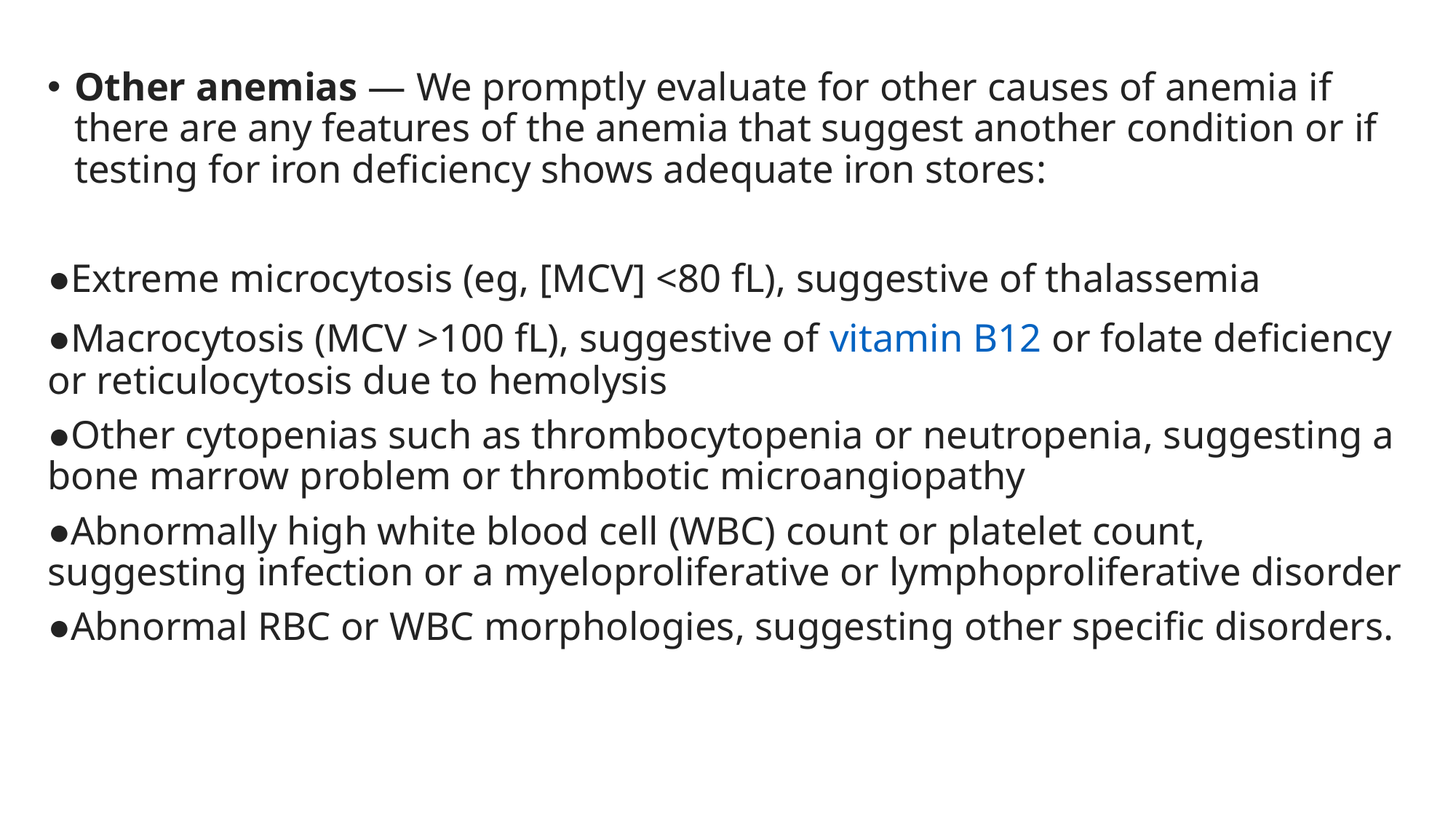

Other anemias — We promptly evaluate for other causes of anemia if there are any features of the anemia that suggest another condition or if testing for iron deficiency shows adequate iron stores:

●Extreme microcytosis (eg, [MCV] <80 fL), suggestive of thalassemia
●Macrocytosis (MCV >100 fL), suggestive of vitamin B12 or folate deficiency or reticulocytosis due to hemolysis
●Other cytopenias such as thrombocytopenia or neutropenia, suggesting a bone marrow problem or thrombotic microangiopathy
●Abnormally high white blood cell (WBC) count or platelet count, suggesting infection or a myeloproliferative or lymphoproliferative disorder
●Abnormal RBC or WBC morphologies, suggesting other specific disorders.